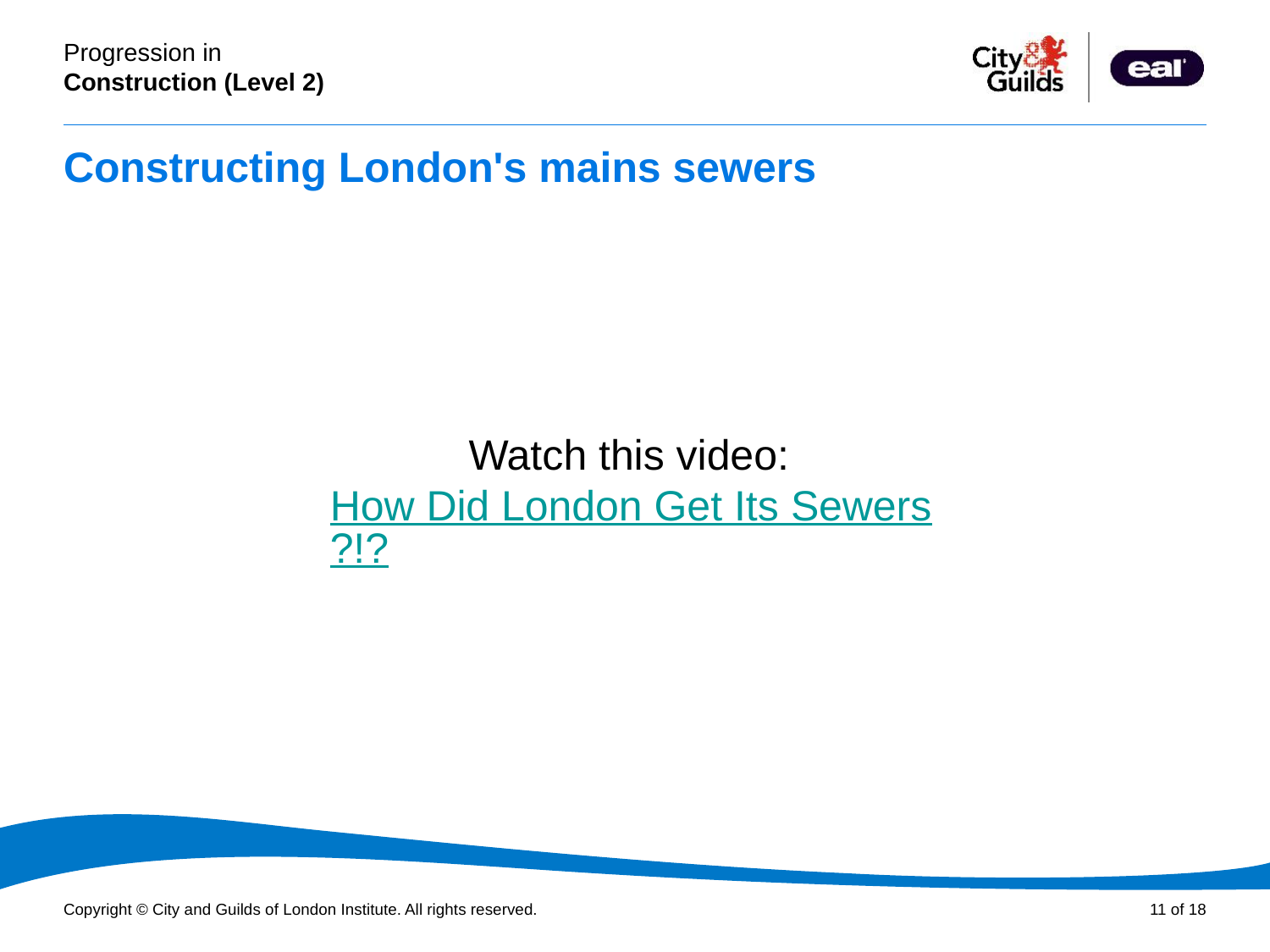

# Constructing London's mains sewers

Watch this video:
How Did London Get Its Sewers?!?